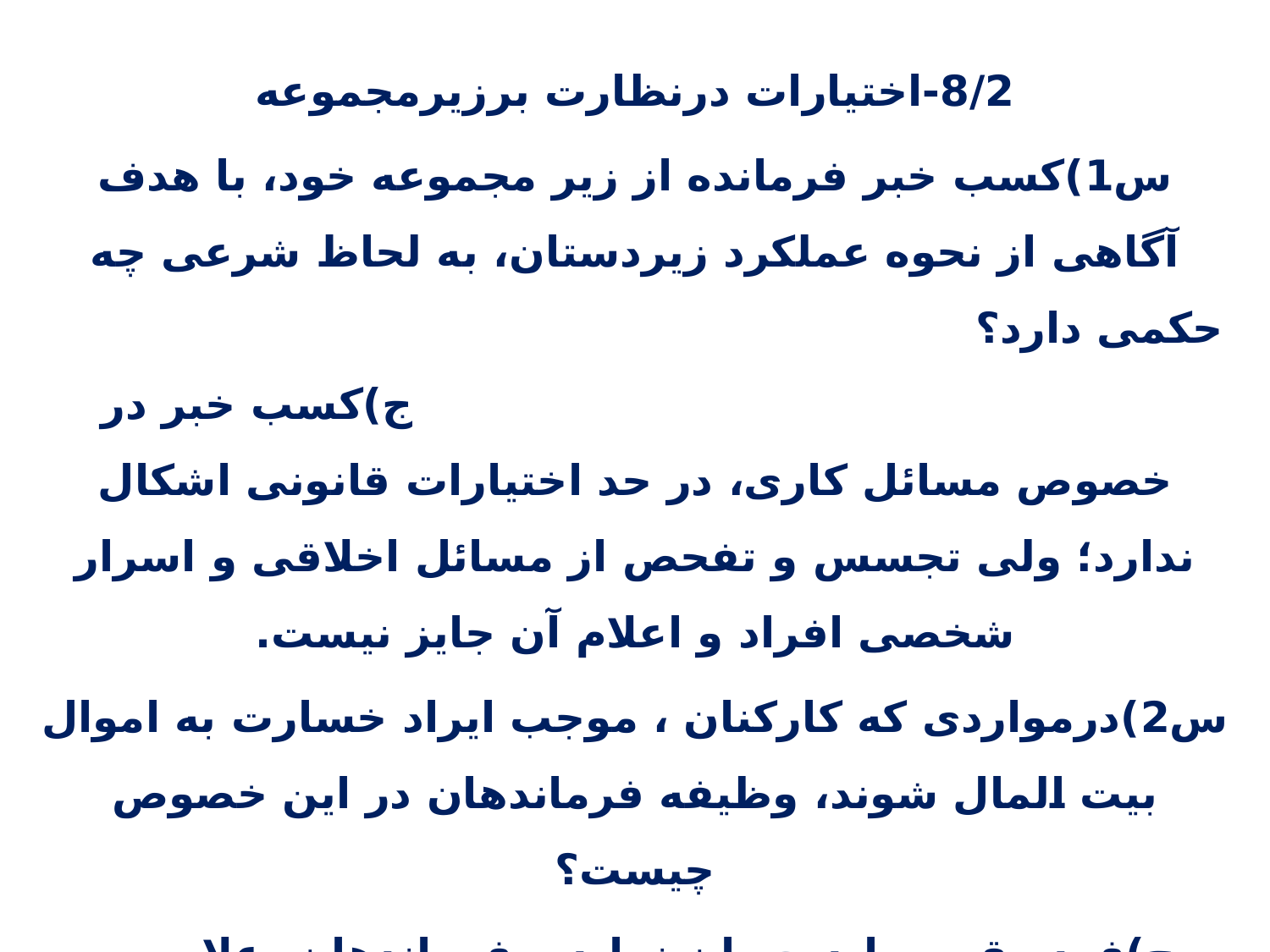

8/2-اختیارات درنظارت برزیرمجموعه
س1)كسب خبر فرمانده از زير مجموعه خود، با هدف آگاهى از نحوه عملكرد زيردستان، به لحاظ شرعى چه حكمى دارد؟                                                                                                                   ج)كسب خبر در خصوص مسائل كارى، در حد اختيارات قانونى اشكال ندارد؛ ولى تجسس و تفحص از مسائل اخلاقى و اسرار شخصى افراد و اعلام آن جايز نيست.
س2)درمواردی که کارکنان ، موجب ايراد خسارت به اموال بيت المال شوند، وظيفه فرماندهان در اين خصوص چيست؟
ج)فرد مقصر بايد جبران نمايد و فرماندهان- علاوه بر پيگيرى جدّى جبران خسارت- بايد نظارت كنند و اجازه ايراد خسارت به اموال بيت المال را ندهند.